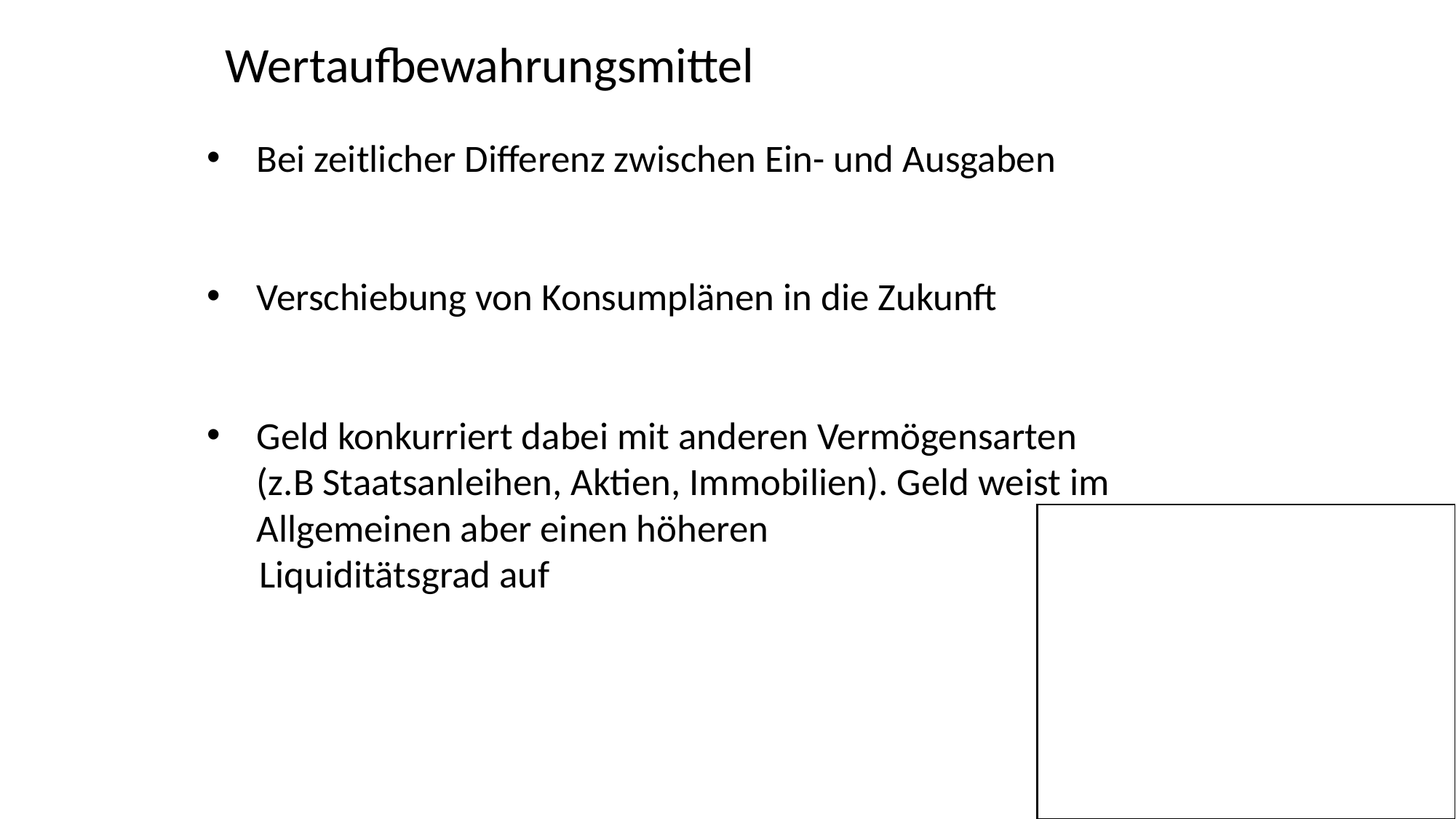

Wertaufbewahrungsmittel
Bei zeitlicher Differenz zwischen Ein- und Ausgaben

Verschiebung von Konsumplänen in die Zukunft

Geld konkurriert dabei mit anderen Vermögensarten                (z.B Staatsanleihen, Aktien, Immobilien). Geld weist im Allgemeinen aber einen höheren
      Liquiditätsgrad auf